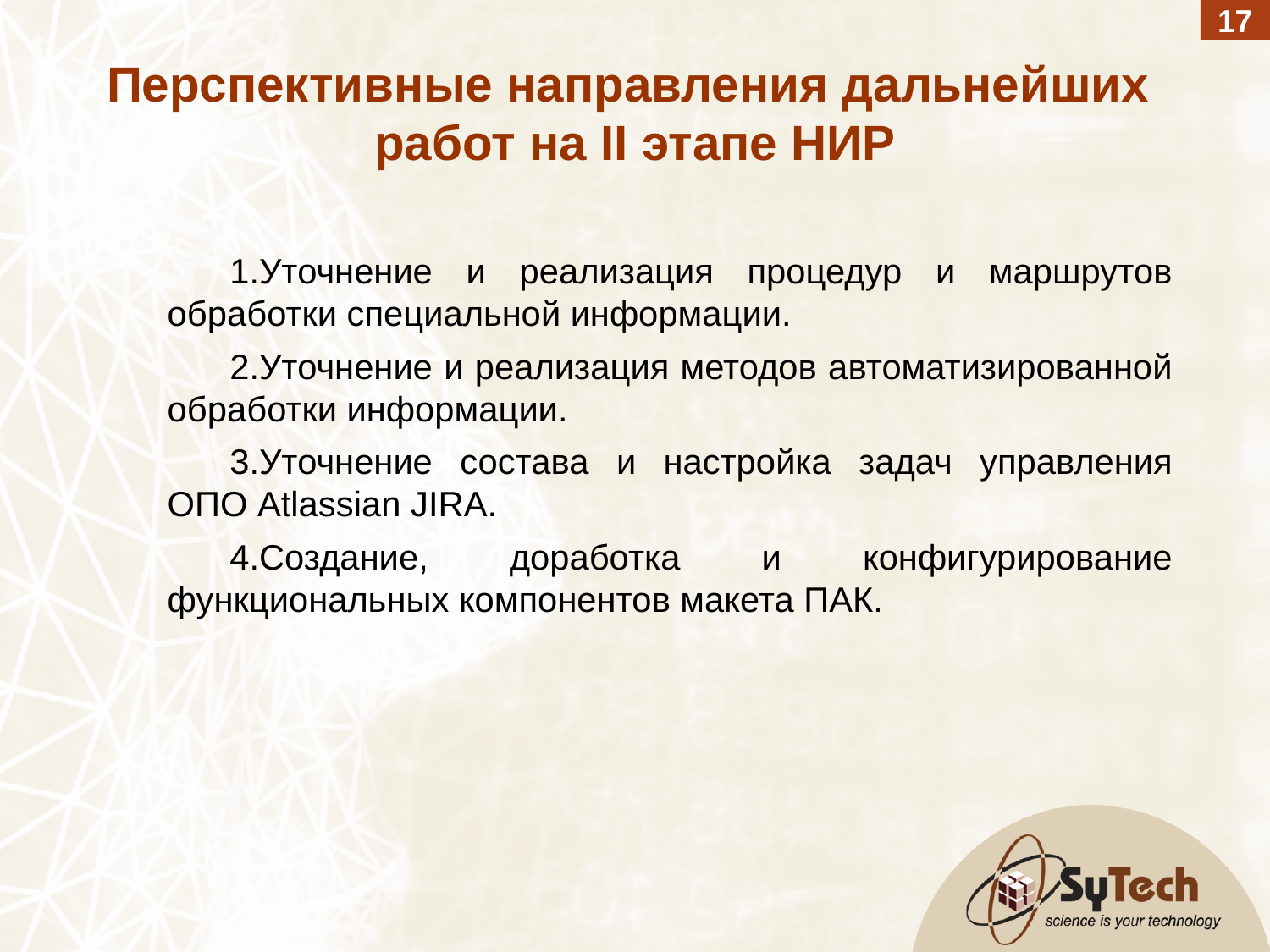

17
Перспективные направления дальнейших
работ на II этапе НИР

Уточнение и реализация процедур и маршрутов обработки специальной информации.
Уточнение и реализация методов автоматизированной обработки информации.
Уточнение состава и настройка задач управления ОПО Atlassian JIRA.
Создание, доработка и конфигурирование функциональных компонентов макета ПАК.